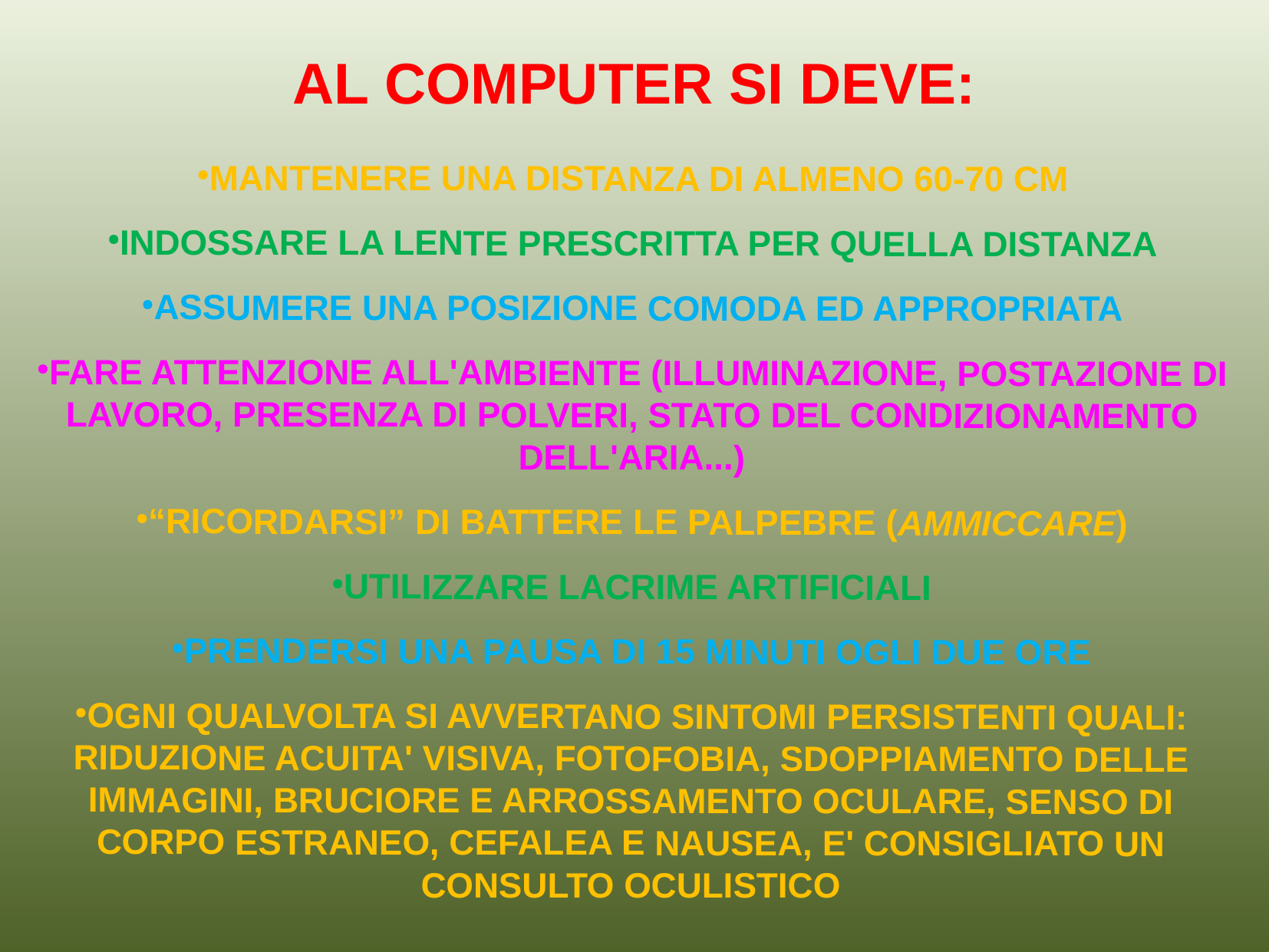

AL COMPUTER SI DEVE:
MANTENERE UNA DISTANZA DI ALMENO 60-70 CM
INDOSSARE LA LENTE PRESCRITTA PER QUELLA DISTANZA
ASSUMERE UNA POSIZIONE COMODA ED APPROPRIATA
FARE ATTENZIONE ALL'AMBIENTE (ILLUMINAZIONE, POSTAZIONE DI LAVORO, PRESENZA DI POLVERI, STATO DEL CONDIZIONAMENTO DELL'ARIA...)
“RICORDARSI” DI BATTERE LE PALPEBRE (AMMICCARE)
UTILIZZARE LACRIME ARTIFICIALI
PRENDERSI UNA PAUSA DI 15 MINUTI OGLI DUE ORE
OGNI QUALVOLTA SI AVVERTANO SINTOMI PERSISTENTI QUALI: RIDUZIONE ACUITA' VISIVA, FOTOFOBIA, SDOPPIAMENTO DELLE IMMAGINI, BRUCIORE E ARROSSAMENTO OCULARE, SENSO DI CORPO ESTRANEO, CEFALEA E NAUSEA, E' CONSIGLIATO UN CONSULTO OCULISTICO